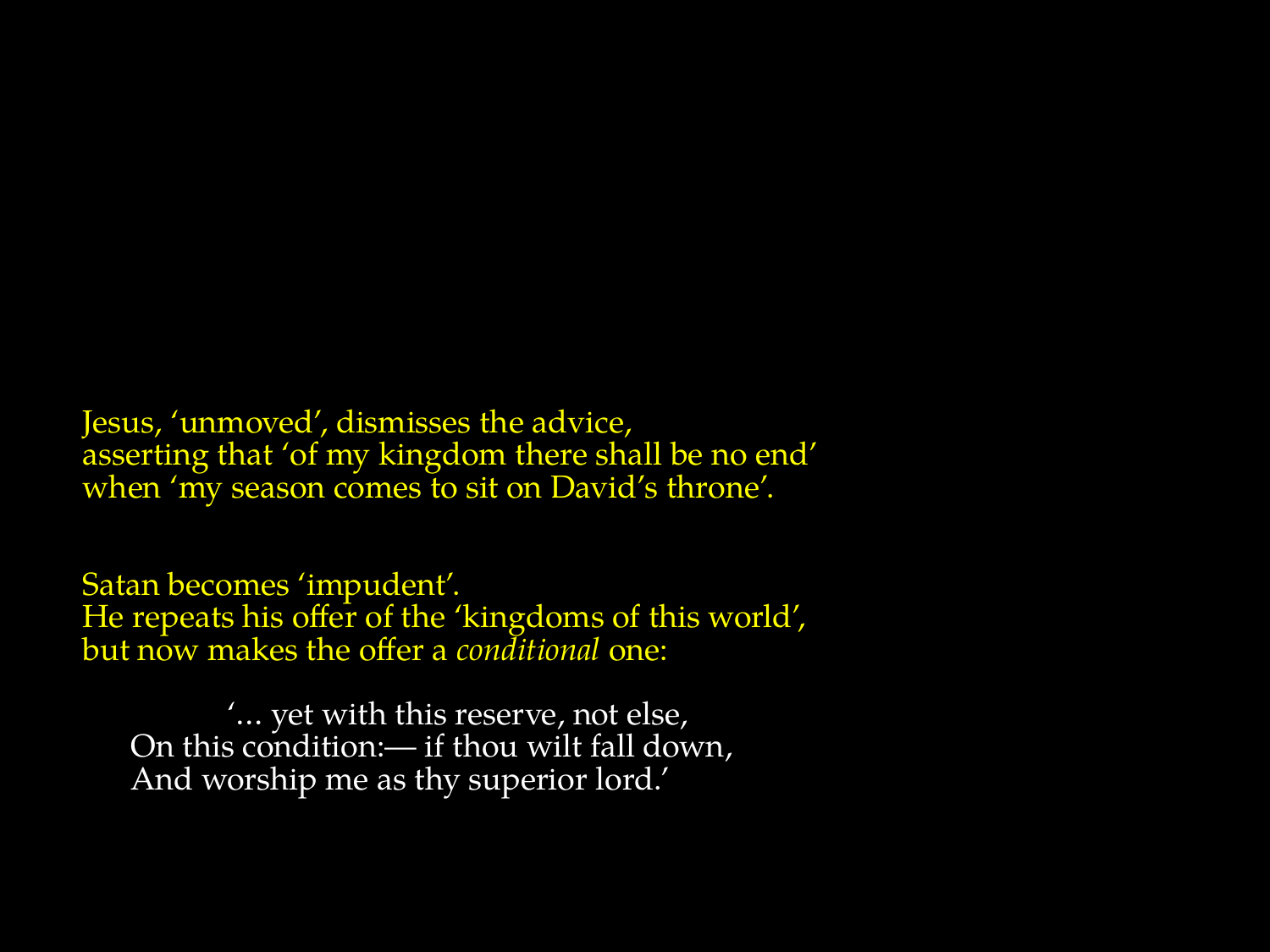

# Jesus, ‘unmoved’, dismisses the advice, asserting that ‘of my kingdom there shall be no end’ when ‘my season comes to sit on David’s throne’. Satan becomes ‘impudent’. He repeats his offer of the ‘kingdoms of this world’, but now makes the offer a conditional one: ‘… yet with this reserve, not else, On this condition:— if thou wilt fall down, And worship me as thy superior lord.’